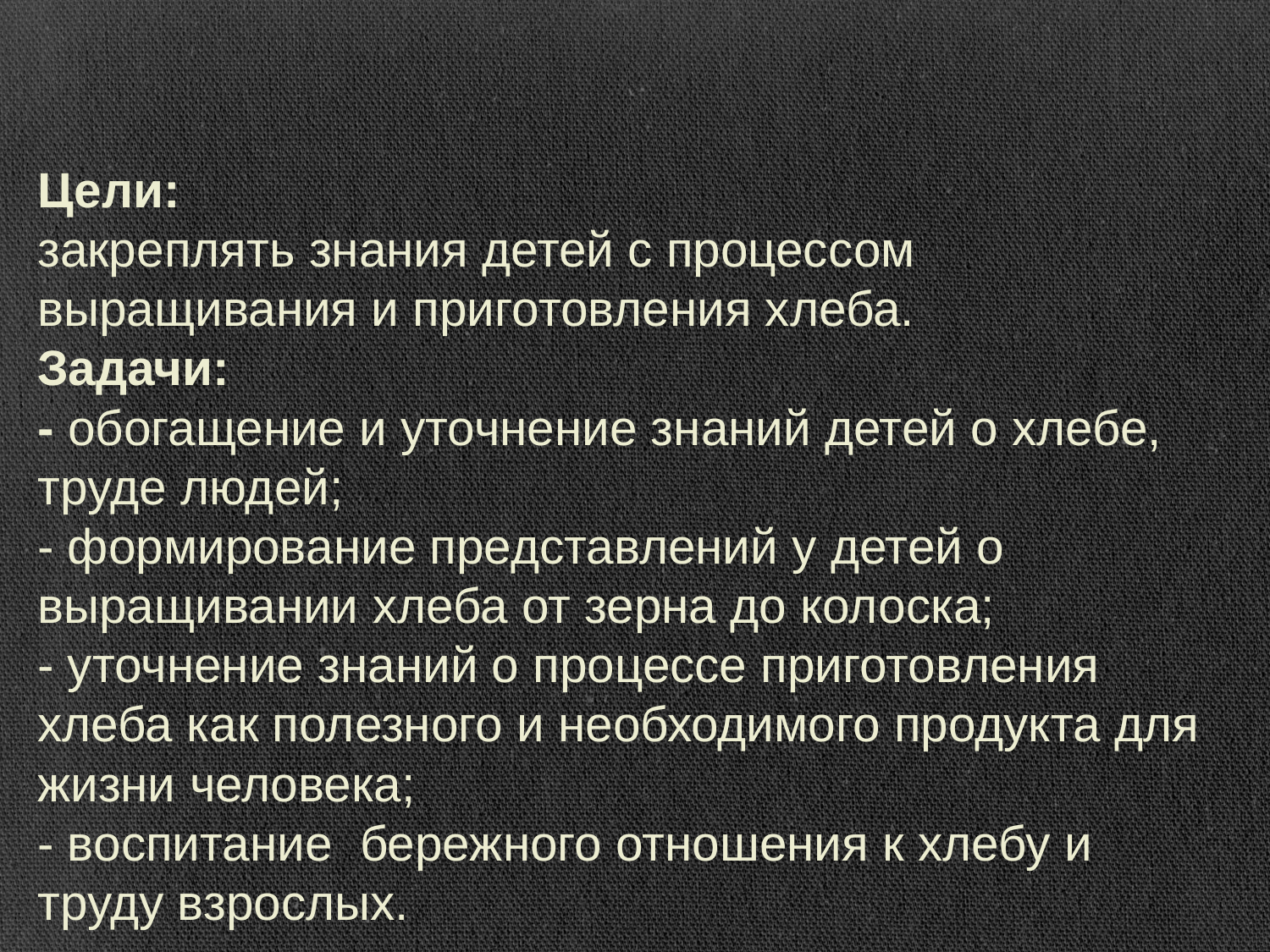

# Цели: закреплять знания детей с процессом выращивания и приготовления хлеба. Задачи: - обогащение и уточнение знаний детей о хлебе, труде людей; - формирование представлений у детей о выращивании хлеба от зерна до колоска; - уточнение знаний о процессе приготовления хлеба как полезного и необходимого продукта для жизни человека; - воспитание  бережного отношения к хлебу и труду взрослых.